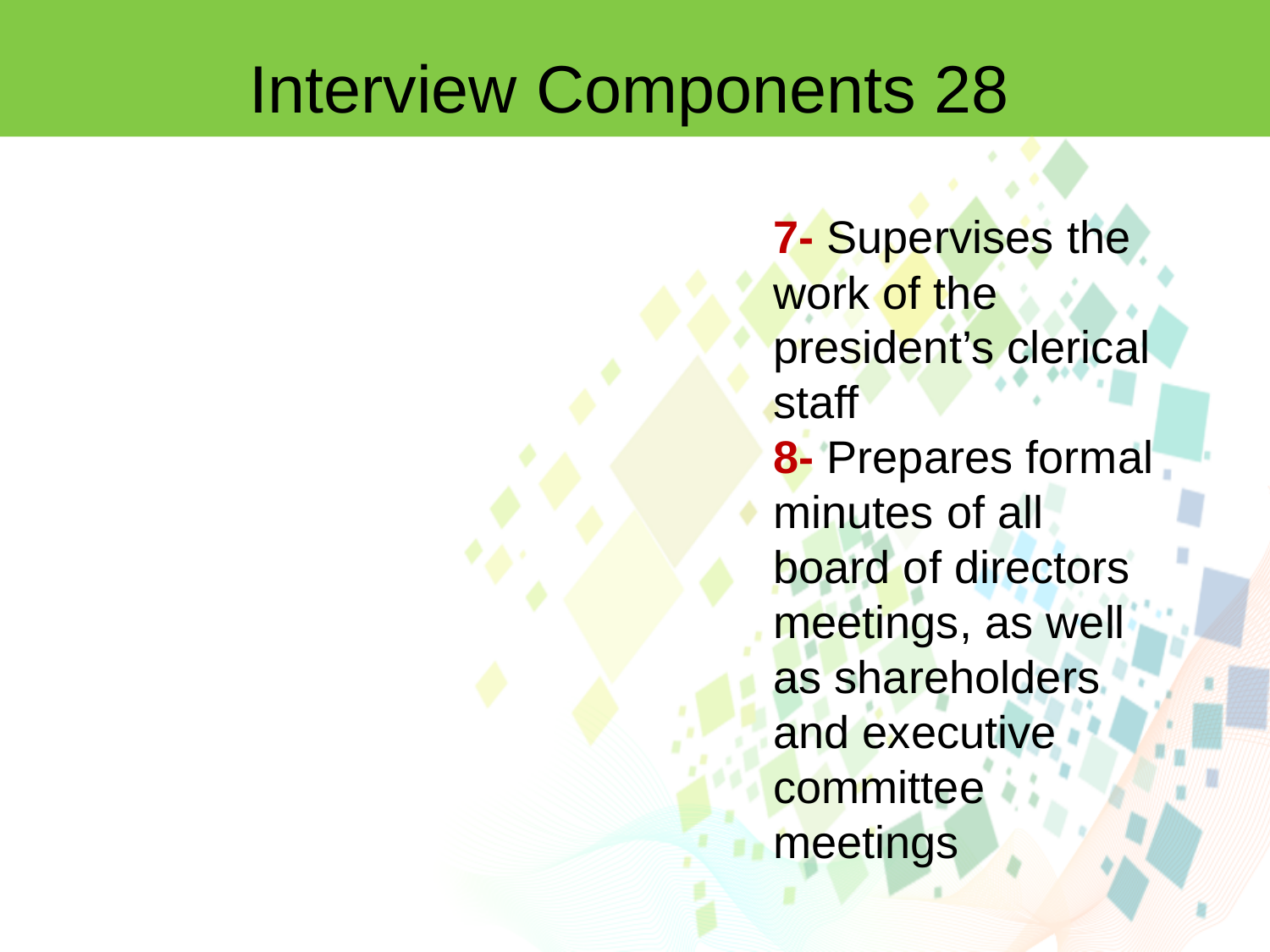

Interview Components 28
7- Supervises the work of the president’s clerical staff
8- Prepares formal minutes of all board of directors meetings, as well as shareholders
and executive committee meetings